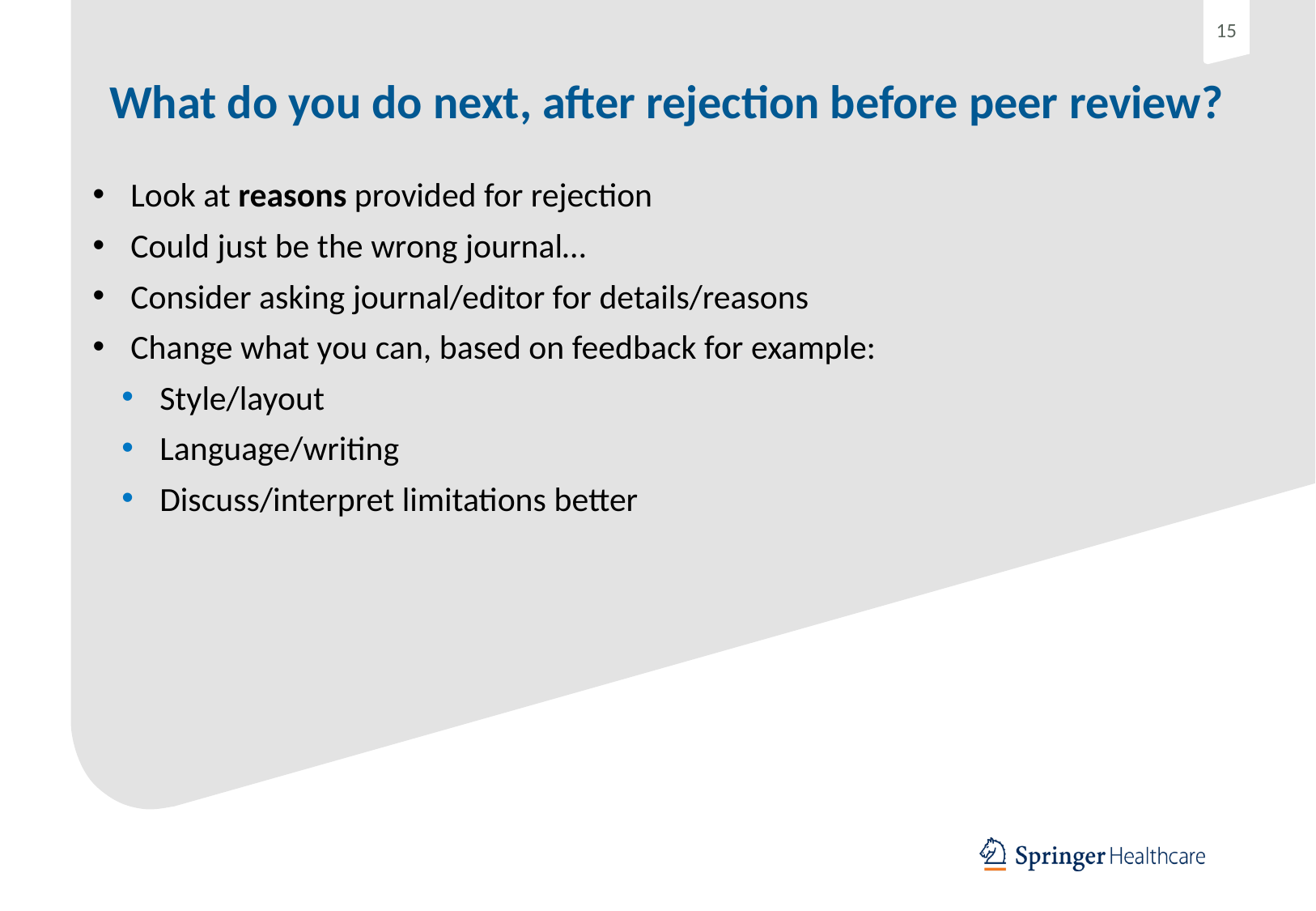

# What do you do next, after rejection before peer review?
Look at reasons provided for rejection
Could just be the wrong journal…
Consider asking journal/editor for details/reasons
Change what you can, based on feedback for example:
Style/layout
Language/writing
Discuss/interpret limitations better